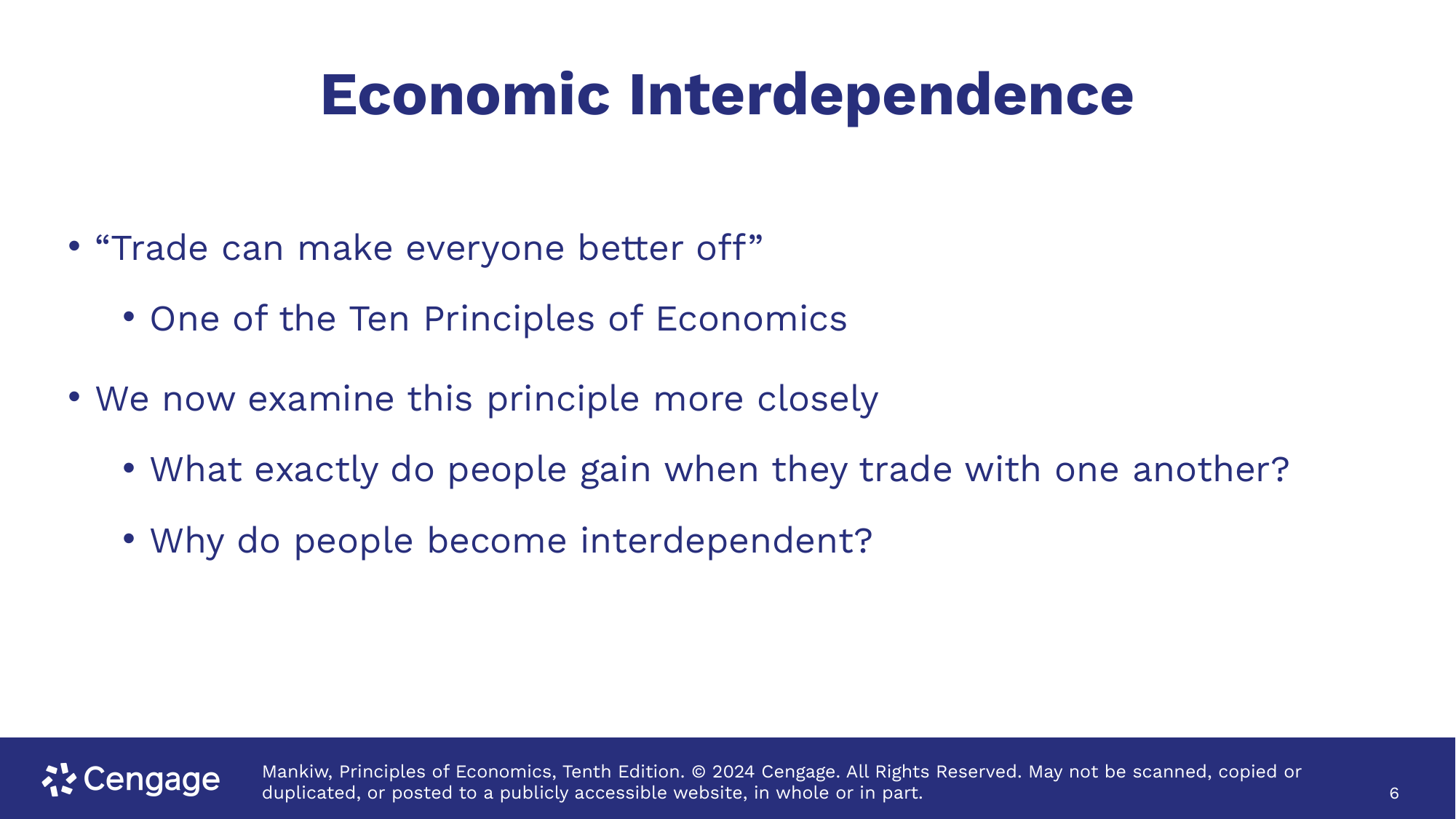

# Economic Interdependence
“Trade can make everyone better off”
One of the Ten Principles of Economics
We now examine this principle more closely
What exactly do people gain when they trade with one another?
Why do people become interdependent?